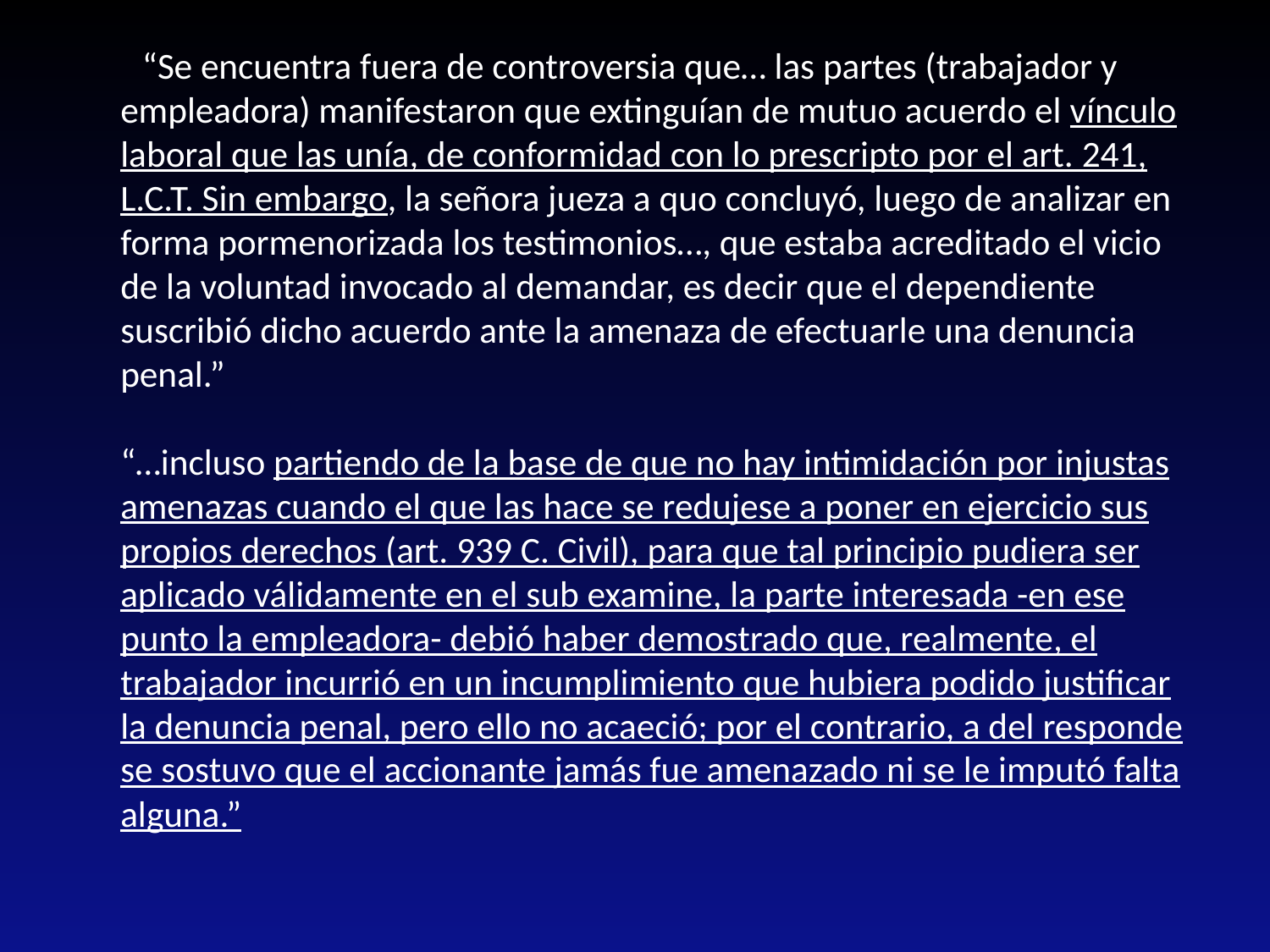

“Se encuentra fuera de controversia que… las partes (trabajador y empleadora) manifestaron que extinguían de mutuo acuerdo el vínculo laboral que las unía, de conformidad con lo prescripto por el art. 241, L.C.T. Sin embargo, la señora jueza a quo concluyó, luego de analizar en forma pormenorizada los testimonios…, que estaba acreditado el vicio de la voluntad invocado al demandar, es decir que el dependiente suscribió dicho acuerdo ante la amenaza de efectuarle una denuncia penal.”
“…incluso partiendo de la base de que no hay intimidación por injustas amenazas cuando el que las hace se redujese a poner en ejercicio sus propios derechos (art. 939 C. Civil), para que tal principio pudiera ser aplicado válidamente en el sub examine, la parte interesada -en ese punto la empleadora- debió haber demostrado que, realmente, el trabajador incurrió en un incumplimiento que hubiera podido justificar la denuncia penal, pero ello no acaeció; por el contrario, a del responde se sostuvo que el accionante jamás fue amenazado ni se le imputó falta alguna.”